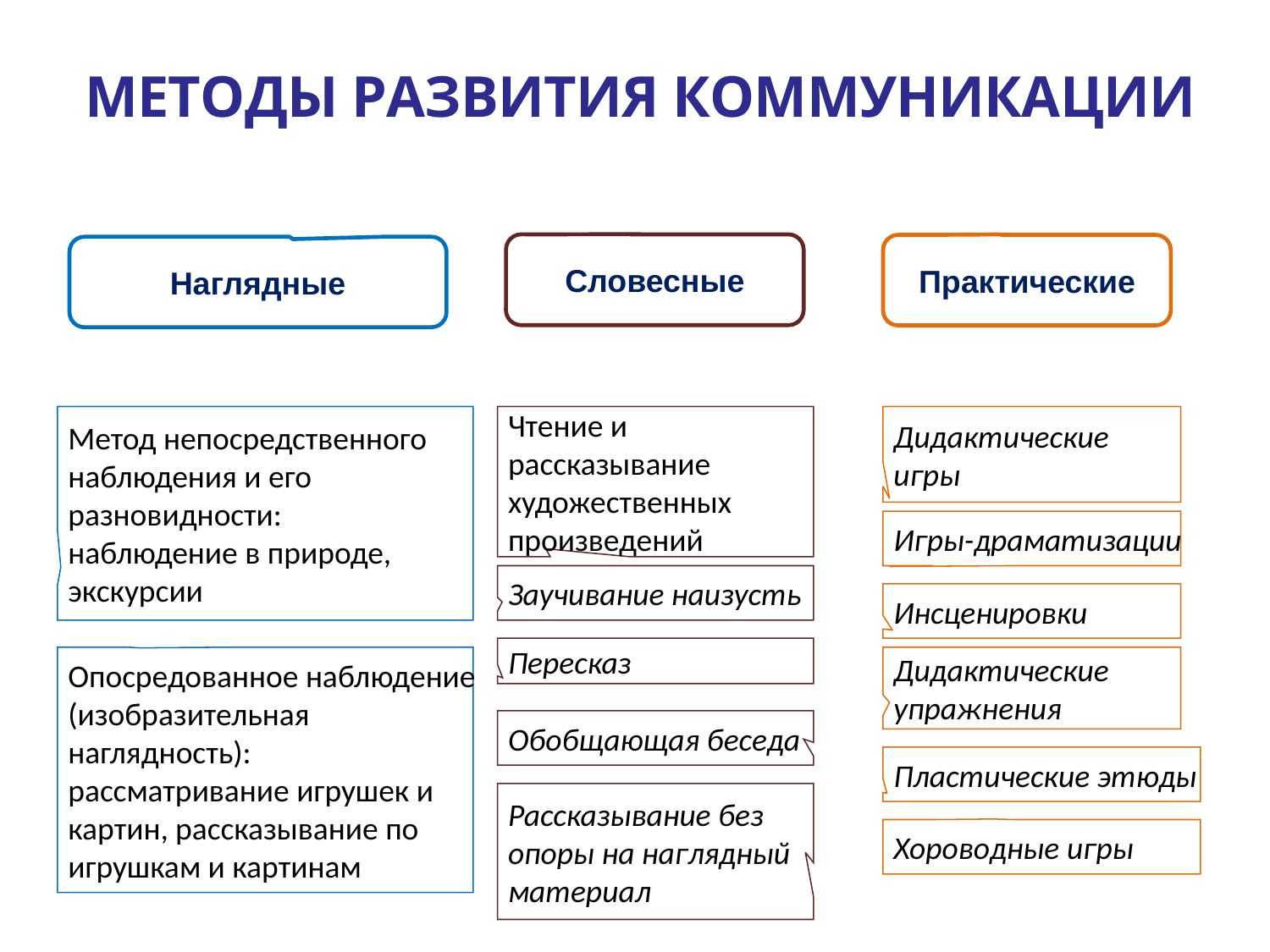

МЕТОДЫ РАЗВИТИЯ КОММУНИКАЦИИ
Словесные
Практические
Наглядные
Метод непосредственного
наблюдения и его
разновидности:
наблюдение в природе,
экскурсии
Чтение и
рассказывание
художественных
произведений
Дидактические
игры
Игры-драматизации
Заучивание наизусть
Инсценировки
Пересказ
Дидактические
упражнения
Опосредованное наблюдение
(изобразительная
наглядность):
рассматривание игрушек и
картин, рассказывание по
игрушкам и картинам
Обобщающая беседа
Пластические этюды
Рассказывание без
опоры на наглядный
материал
Хороводные игры